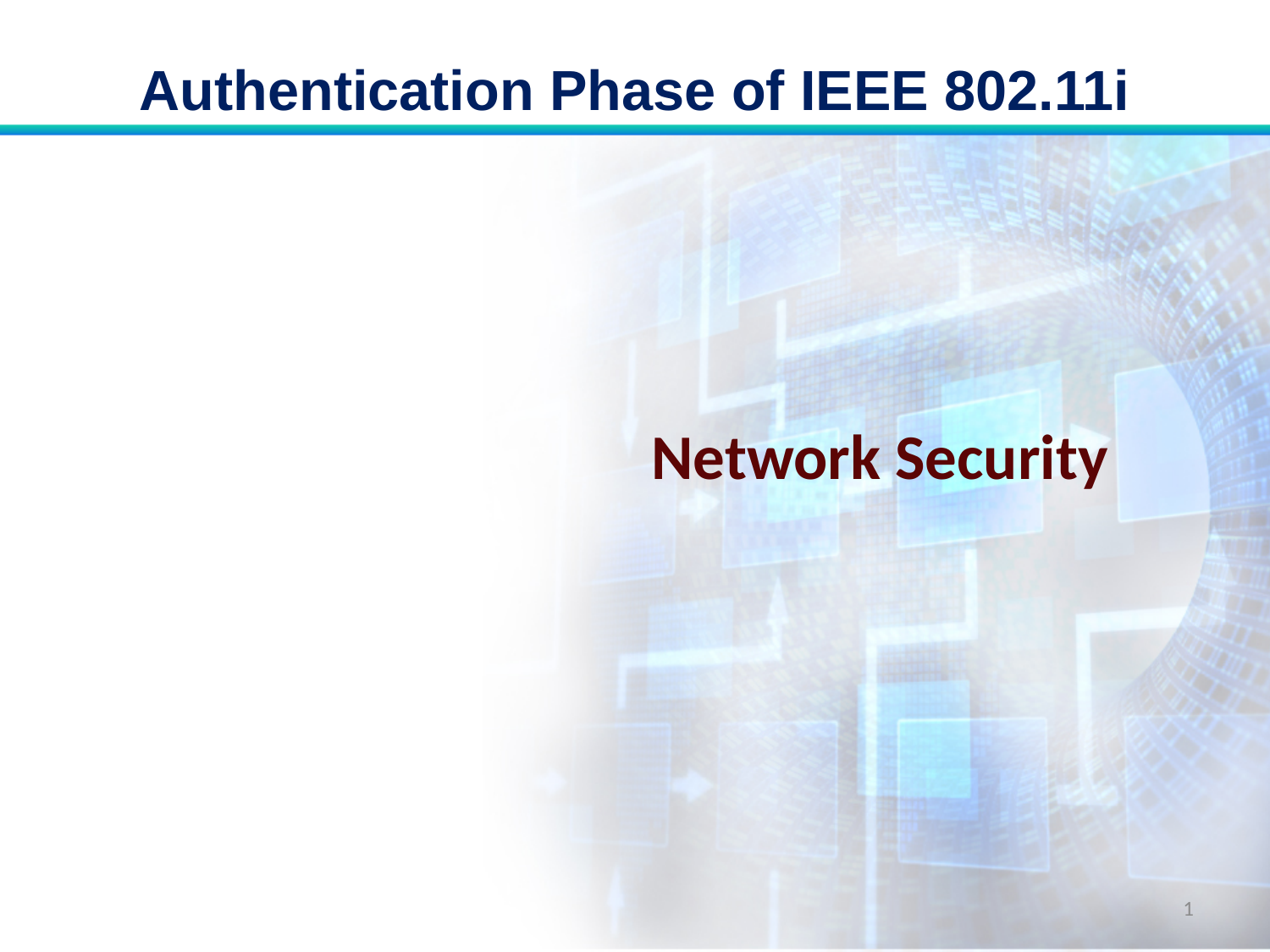

# Authentication Phase of IEEE 802.11i
Network Security
1